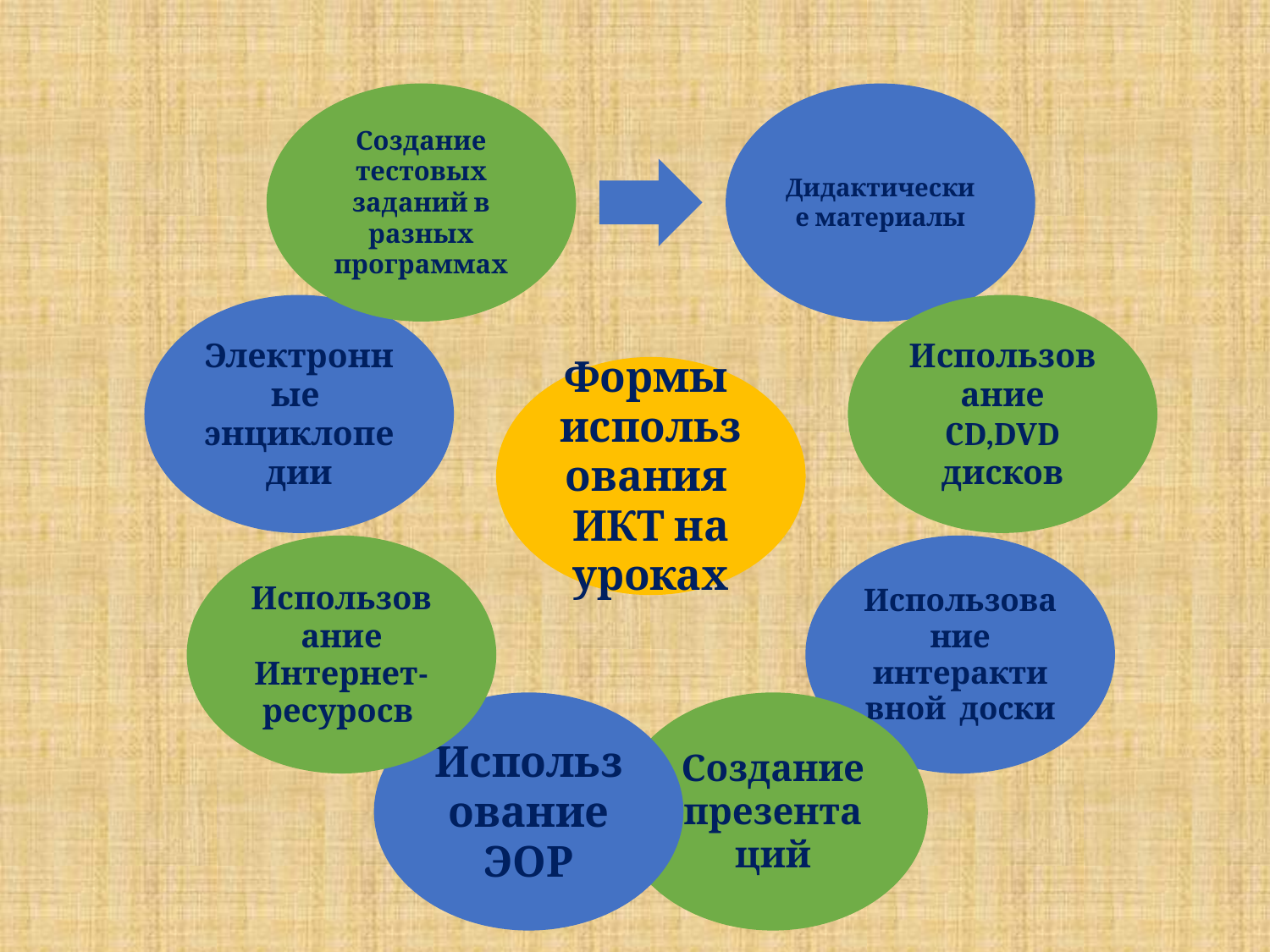

Формы
использования
ИКТ на уроках
Дидактические материалы
Использование CD,DVD дисков
Использование интерактивной  доски
Создание презентаций
Использование ЭОР
Использование Интернет-ресуросв
Электронные  энциклопедии
Создание тестовых заданий в разных программах
#